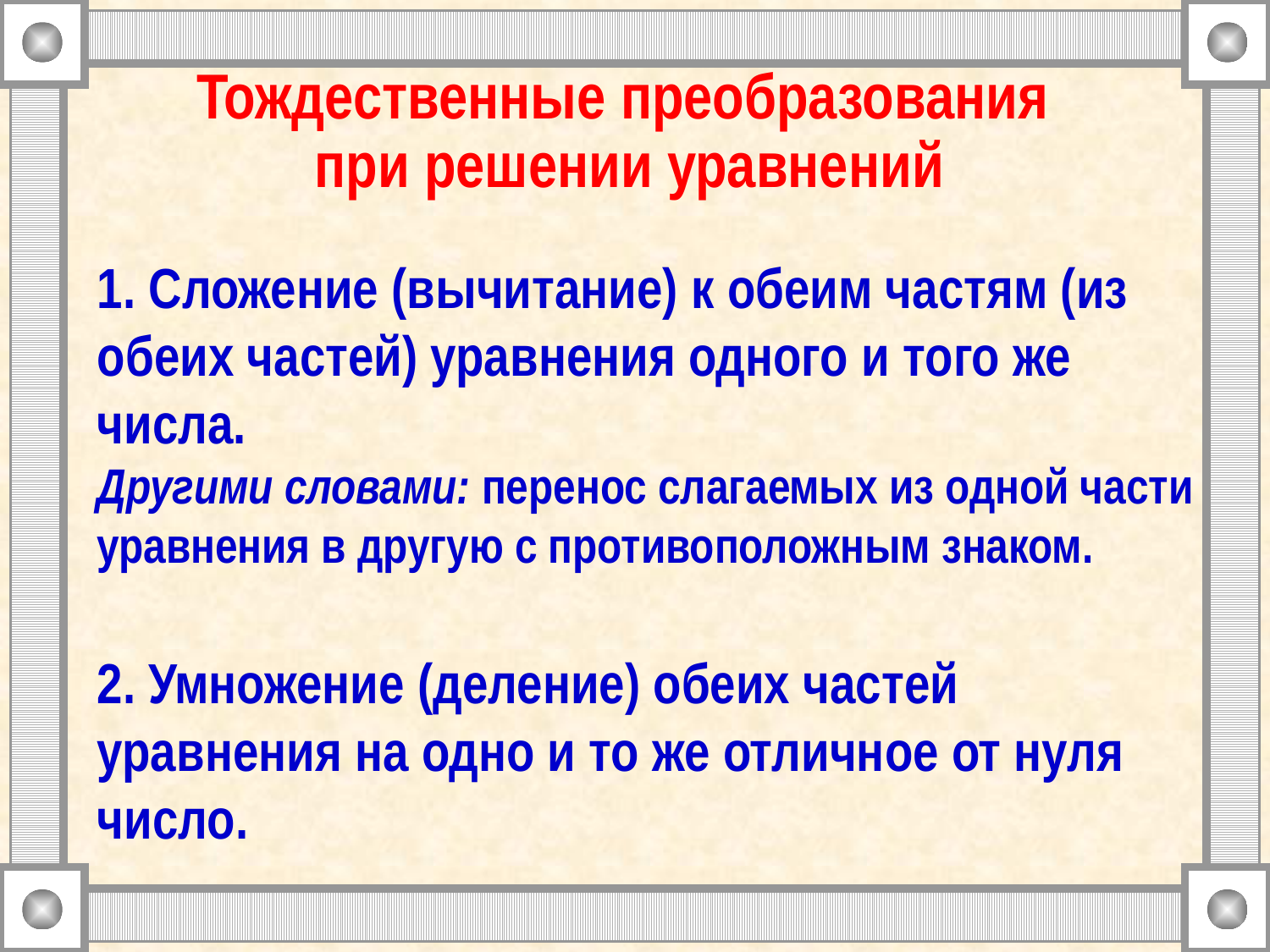

Тождественные преобразования
при решении уравнений
# 1. Сложение (вычитание) к обеим частям (из обеих частей) уравнения одного и того же числа. Другими словами: перенос слагаемых из одной части уравнения в другую с противоположным знаком.
2. Умножение (деление) обеих частей уравнения на одно и то же отличное от нуля число.